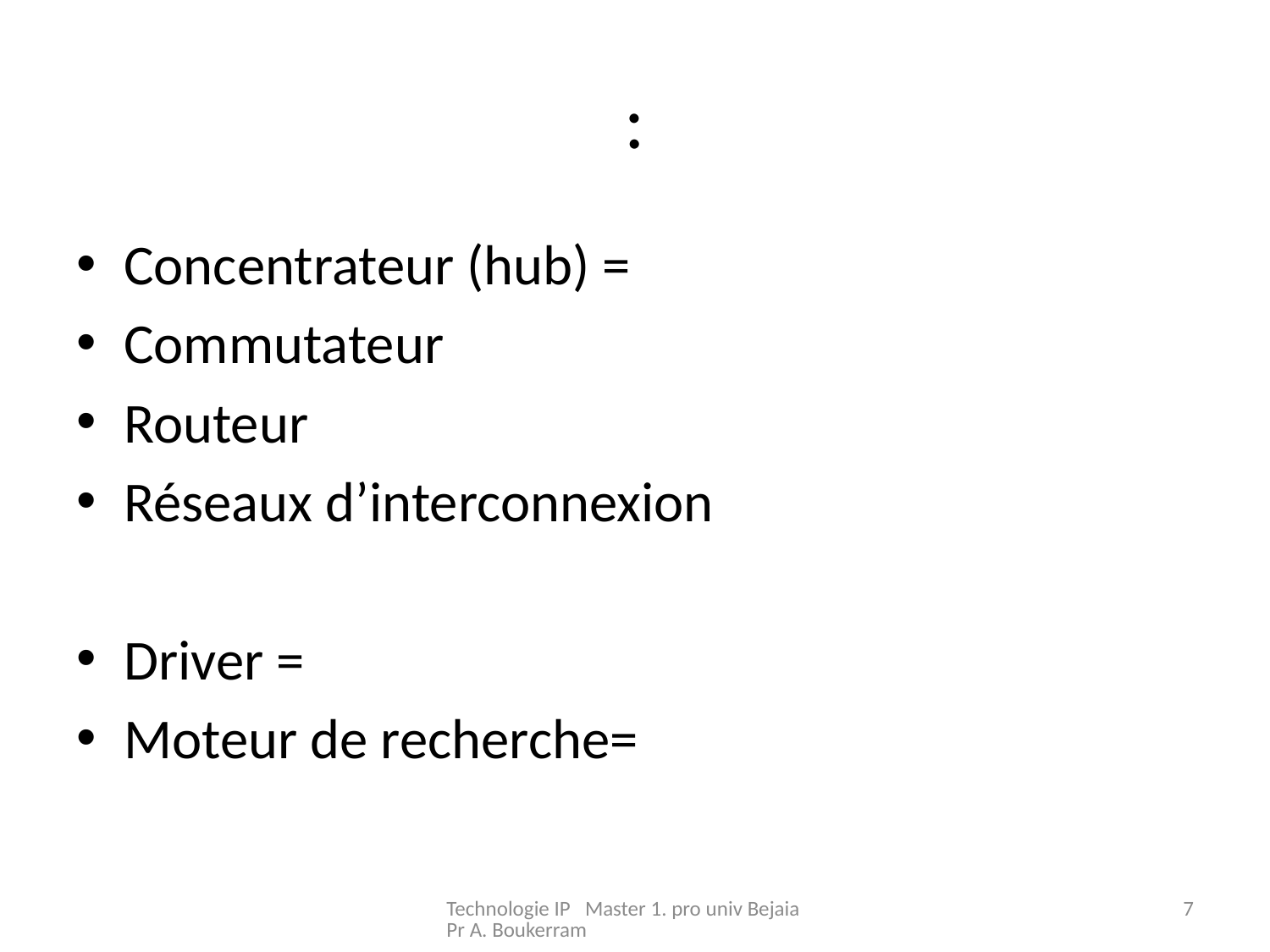

# :
Concentrateur (hub) =
Commutateur
Routeur
Réseaux d’interconnexion

Driver =
Moteur de recherche=
Technologie IP   Master 1. pro univ Bejaia   Pr A. Boukerram
7